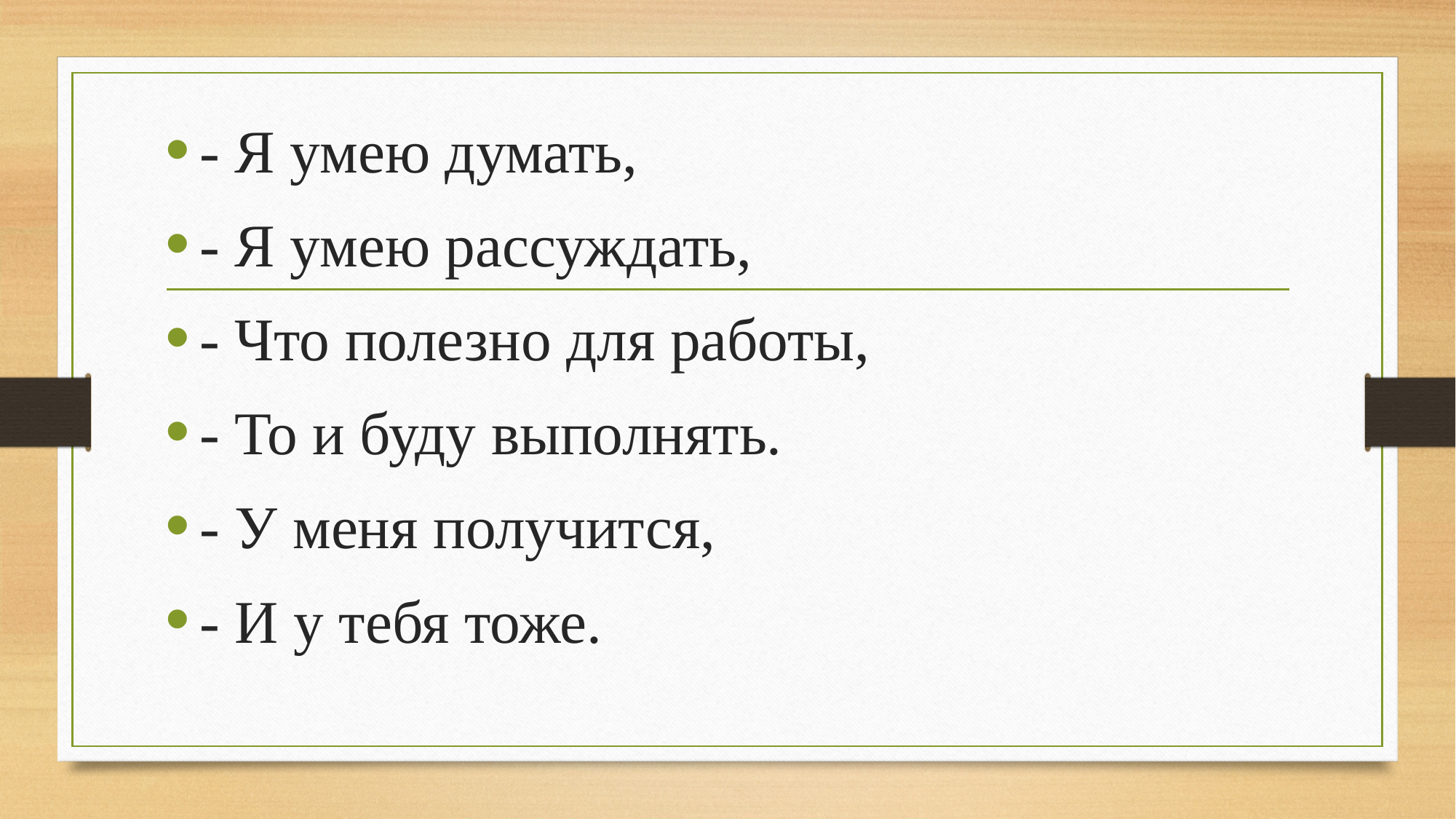

- Я умею думать,
- Я умею рассуждать,
- Что полезно для работы,
- То и буду выполнять.
- У меня получится,
- И у тебя тоже.